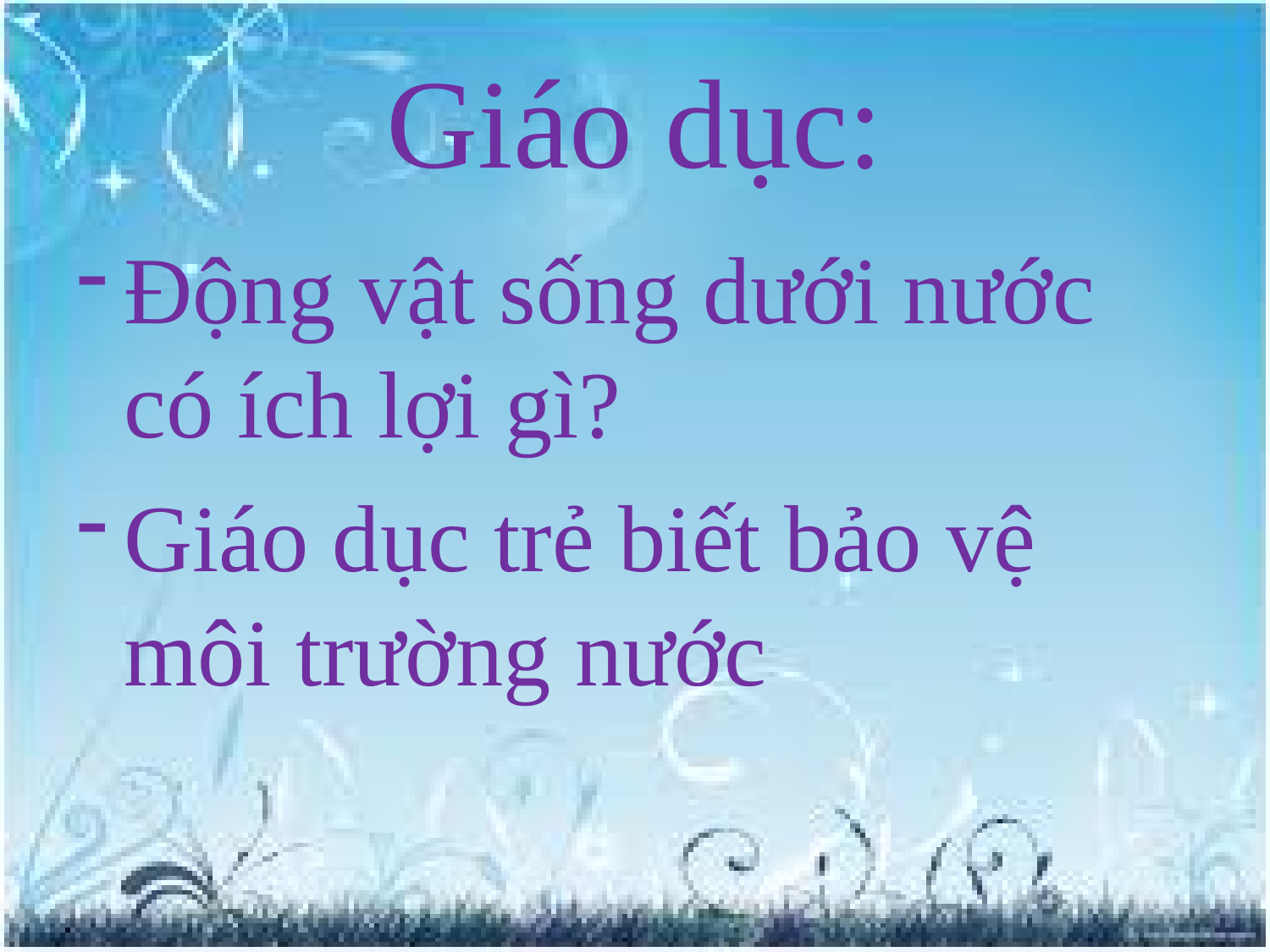

# Giáo dục:
Động vật sống dưới nước có ích lợi gì?
Giáo dục trẻ biết bảo vệ môi trường nước